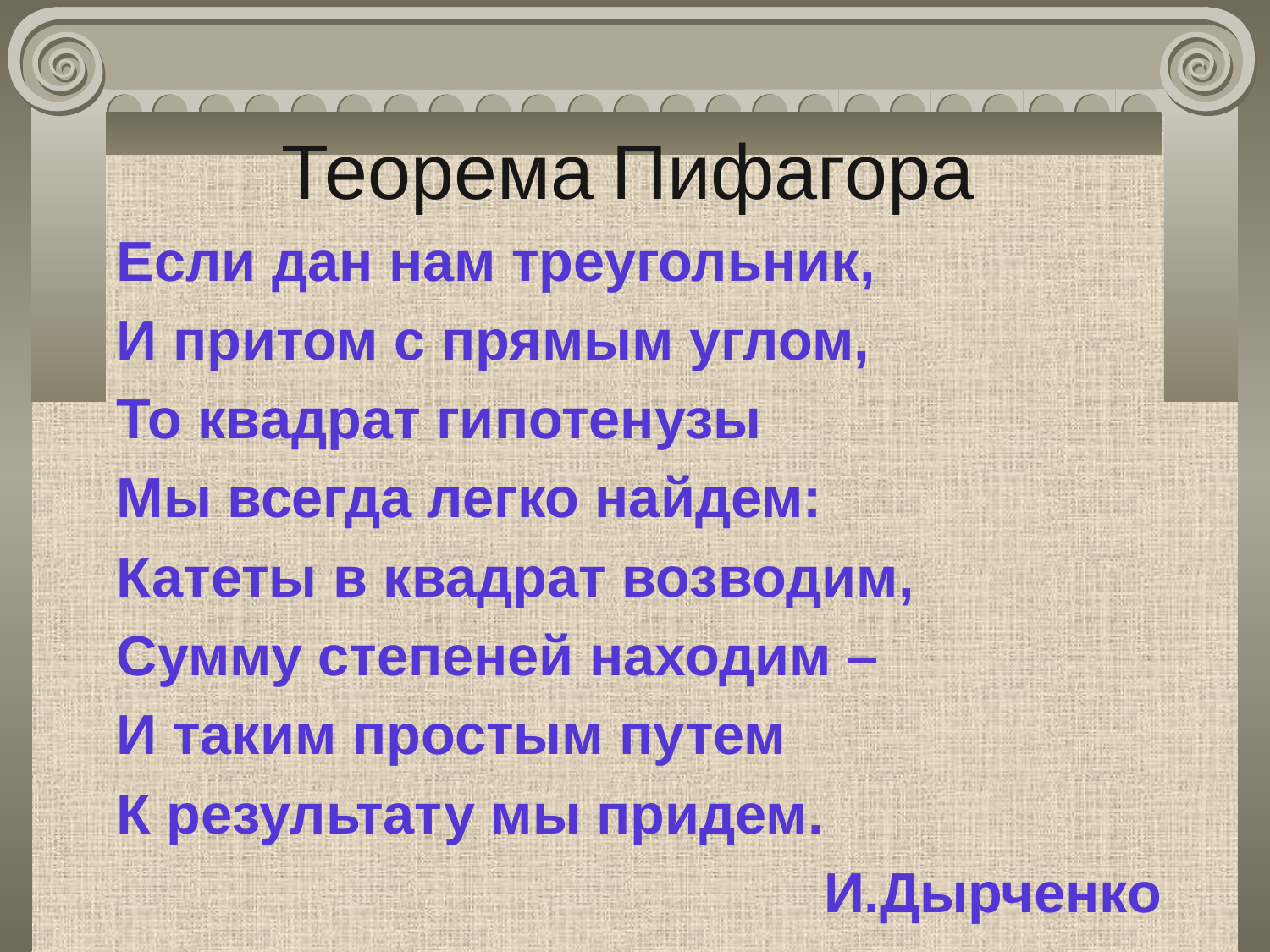

# Теорема Пифагора
Если дан нам треугольник,
И притом с прямым углом,
То квадрат гипотенузы
Мы всегда легко найдем:
Катеты в квадрат возводим,
Сумму степеней находим –
И таким простым путем
К результату мы придем.
И.Дырченко